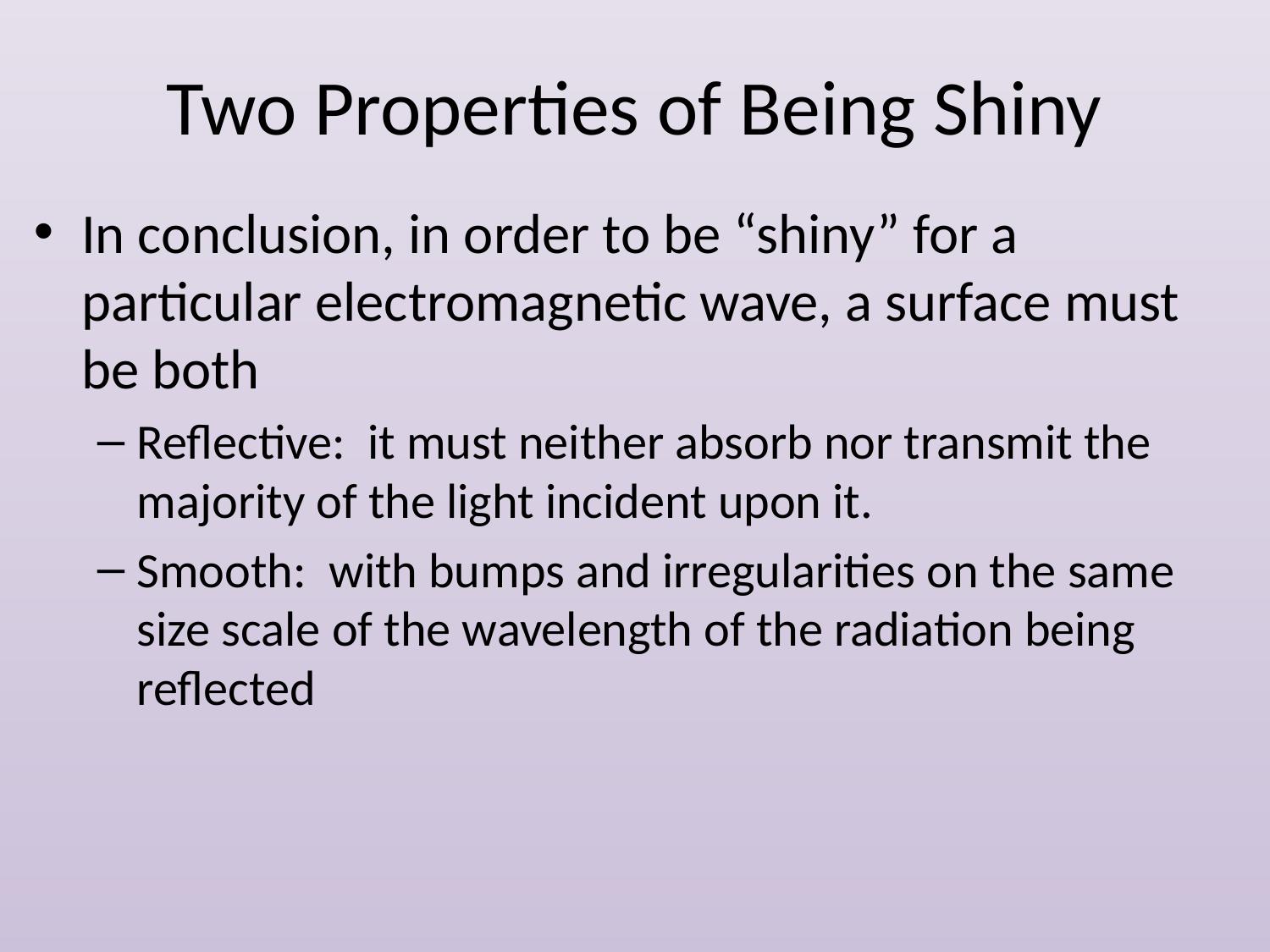

# Two Properties of Being Shiny
In conclusion, in order to be “shiny” for a particular electromagnetic wave, a surface must be both
Reflective:  it must neither absorb nor transmit the majority of the light incident upon it.
Smooth:  with bumps and irregularities on the same size scale of the wavelength of the radiation being reflected